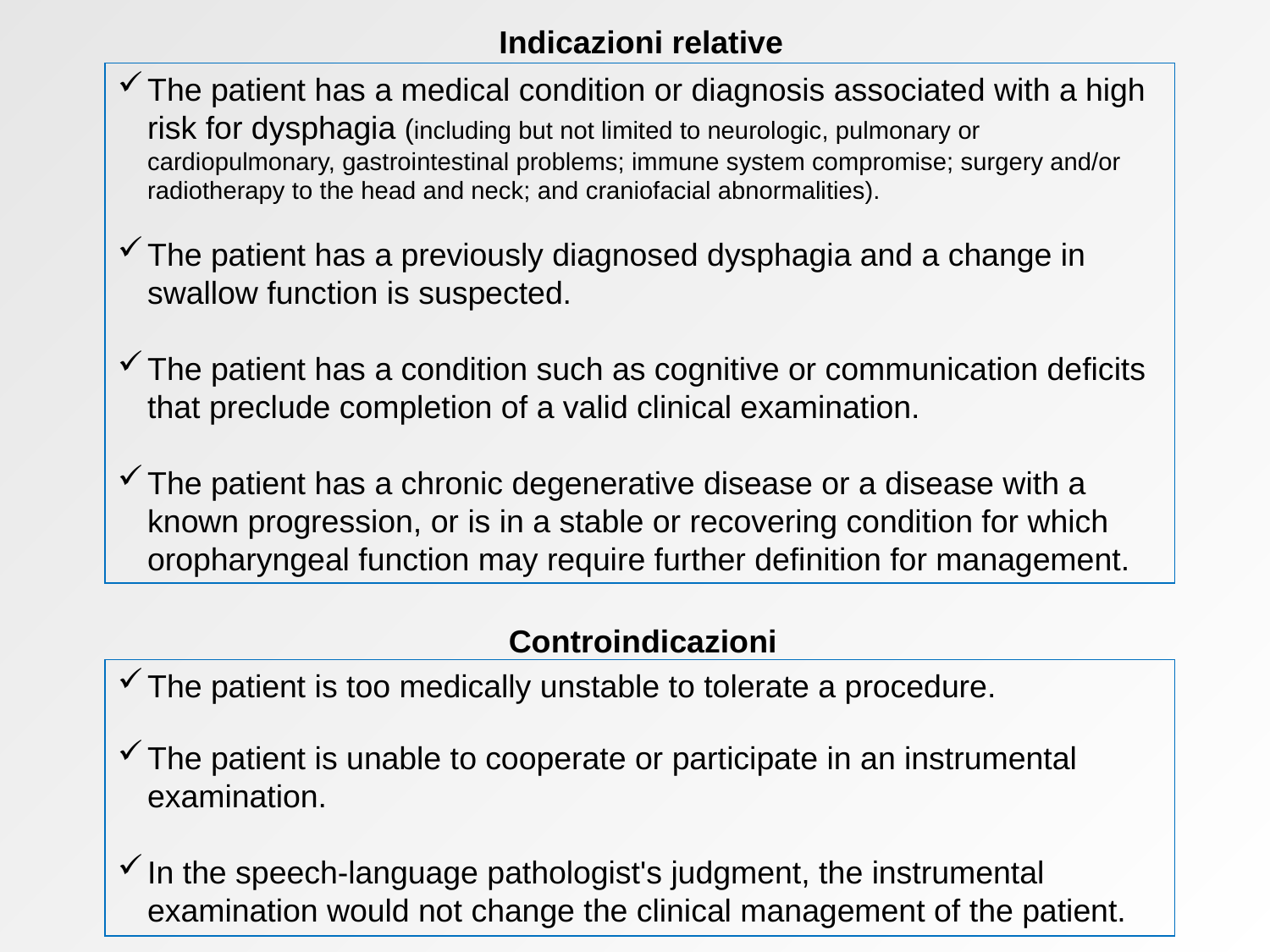

Indicazioni relative
The patient has a medical condition or diagnosis associated with a high risk for dysphagia (including but not limited to neurologic, pulmonary or cardiopulmonary, gastrointestinal problems; immune system compromise; surgery and/or radiotherapy to the head and neck; and craniofacial abnormalities).

The patient has a previously diagnosed dysphagia and a change in swallow function is suspected.

The patient has a condition such as cognitive or communication deficits that preclude completion of a valid clinical examination.

The patient has a chronic degenerative disease or a disease with a known progression, or is in a stable or recovering condition for which oropharyngeal function may require further definition for management.
Controindicazioni
The patient is too medically unstable to tolerate a procedure.
The patient is unable to cooperate or participate in an instrumental examination.

In the speech-language pathologist's judgment, the instrumental examination would not change the clinical management of the patient.